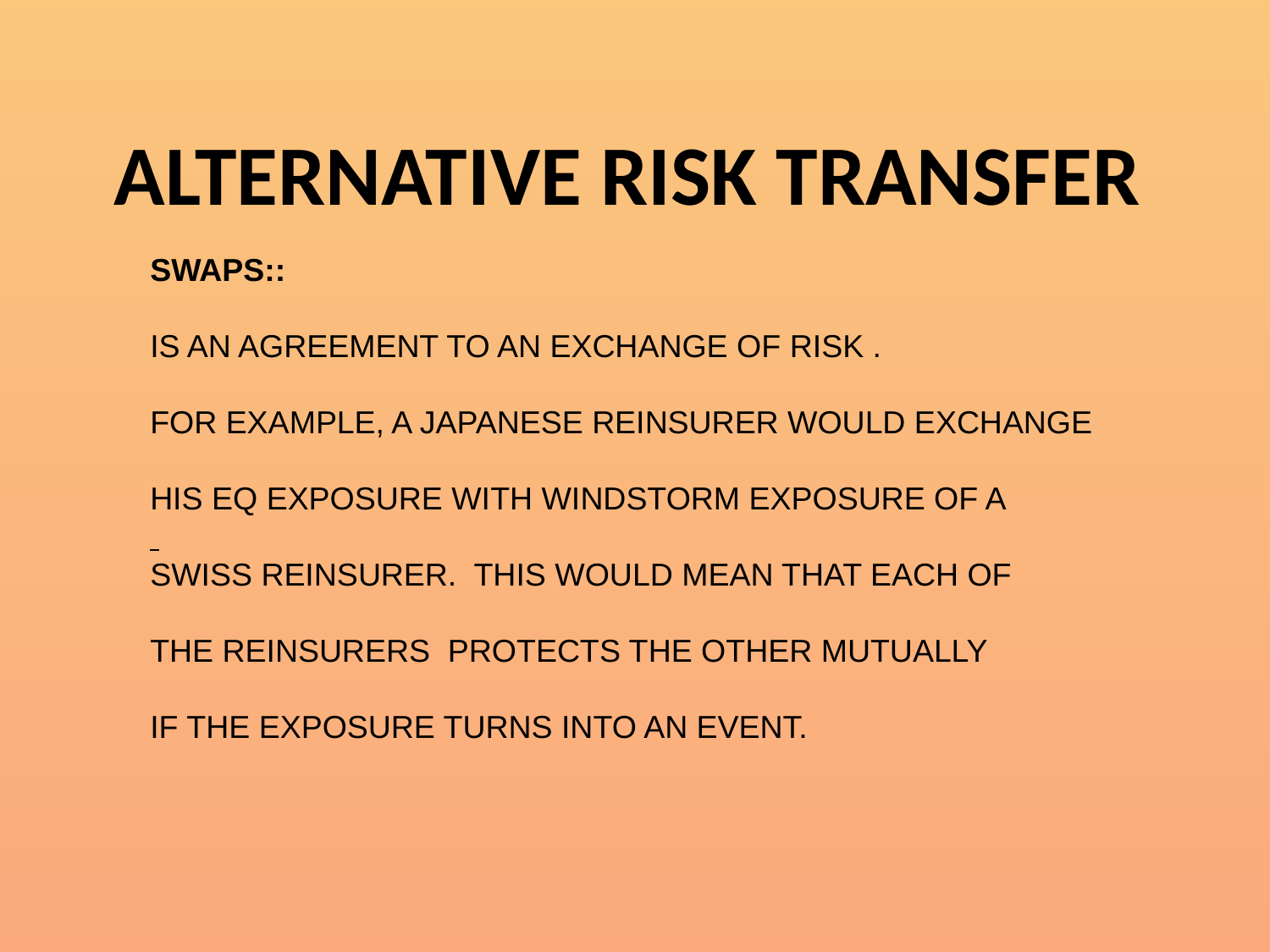

ALTERNATIVE RISK TRANSFER

SWAPS::

IS AN AGREEMENT TO AN EXCHANGE OF RISK .

FOR EXAMPLE, A JAPANESE REINSURER WOULD EXCHANGE

HIS EQ EXPOSURE WITH WINDSTORM EXPOSURE OF A

SWISS REINSURER.  THIS WOULD MEAN THAT EACH OF

THE REINSURERS  PROTECTS THE OTHER MUTUALLY

IF THE EXPOSURE TURNS INTO AN EVENT.